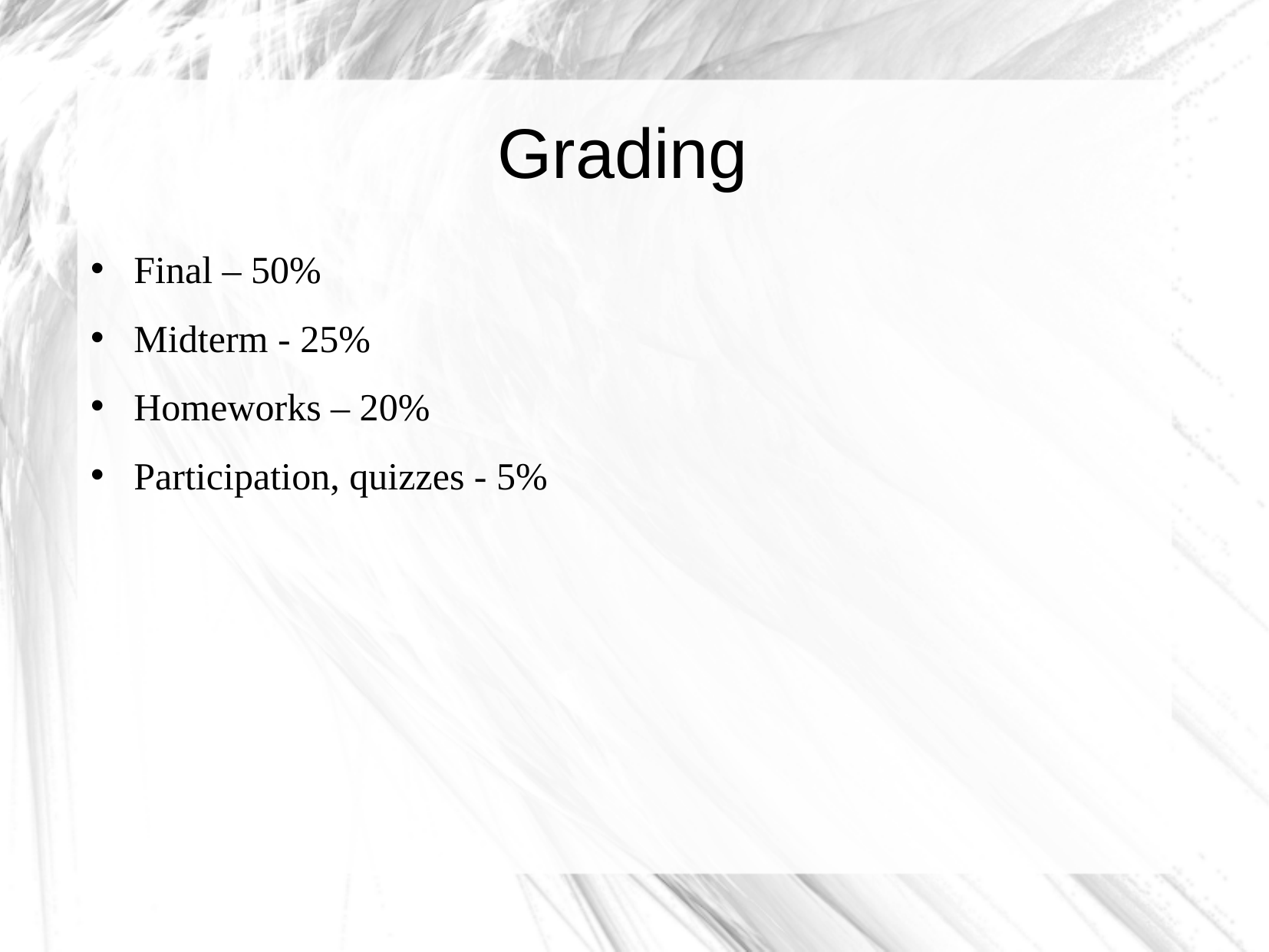

Grading
Final – 50%
Midterm - 25%
Homeworks – 20%
Participation, quizzes - 5%